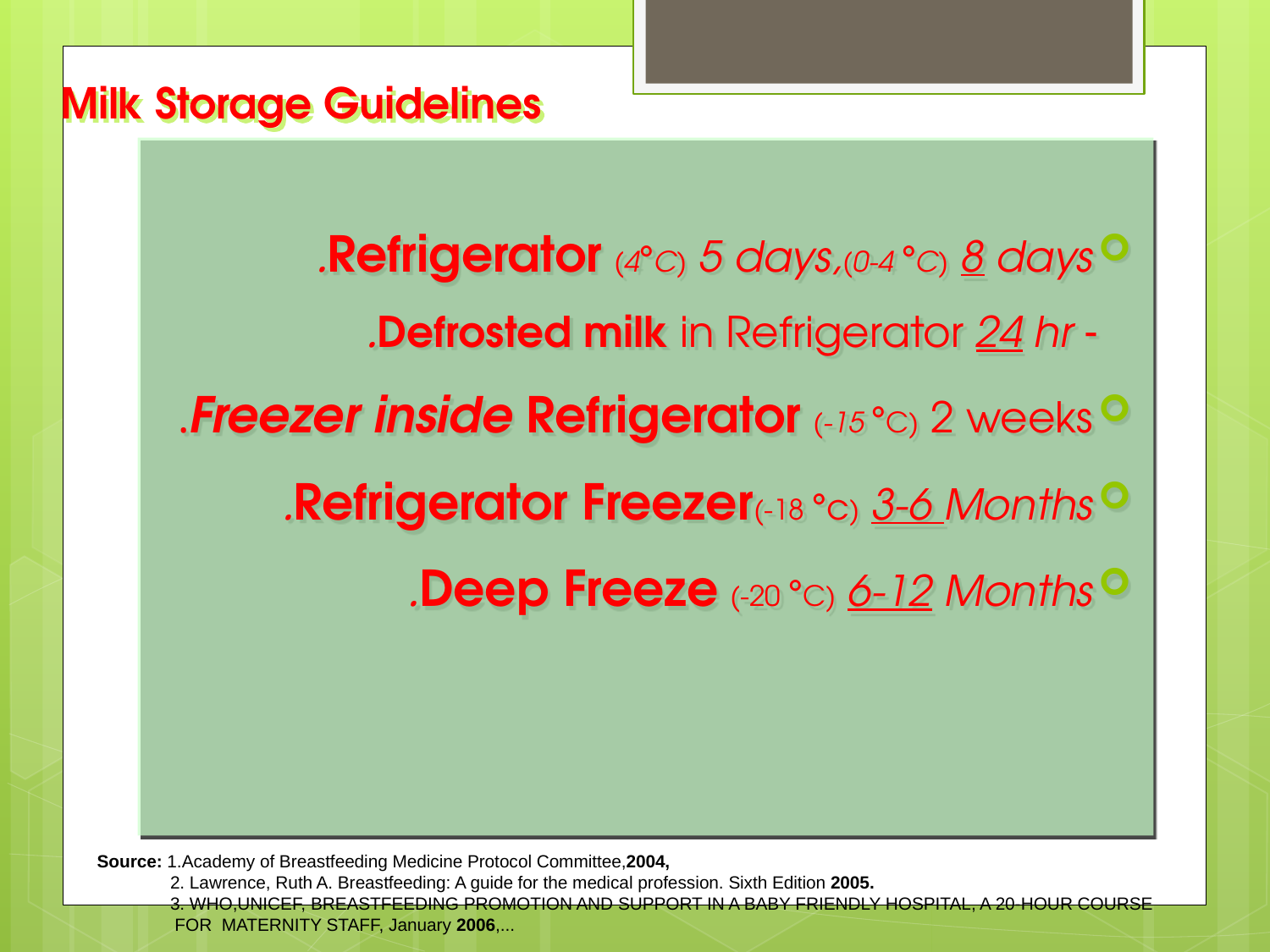

# Milk Storage Guidelines

Refrigerator (4°C) 5 days,(0-4 °C) 8 days.
   - Defrosted milk in Refrigerator 24 hr.
Freezer inside Refrigerator (-15 °C) 2 weeks.
Refrigerator Freezer(-18 °c) 3-6 Months.
Deep Freeze (-20 °C) 6-12 Months.
Source: 1.Academy of Breastfeeding Medicine Protocol Committee,2004,
               2. Lawrence, Ruth A. Breastfeeding: A guide for the medical profession. Sixth Edition 2005.
               3. WHO,UNICEF, BREASTFEEDING PROMOTION AND SUPPORT IN A BABY FRIENDLY HOSPITAL, A 20-HOUR COURSE                           FOR  MATERNITY STAFF, January 2006,...